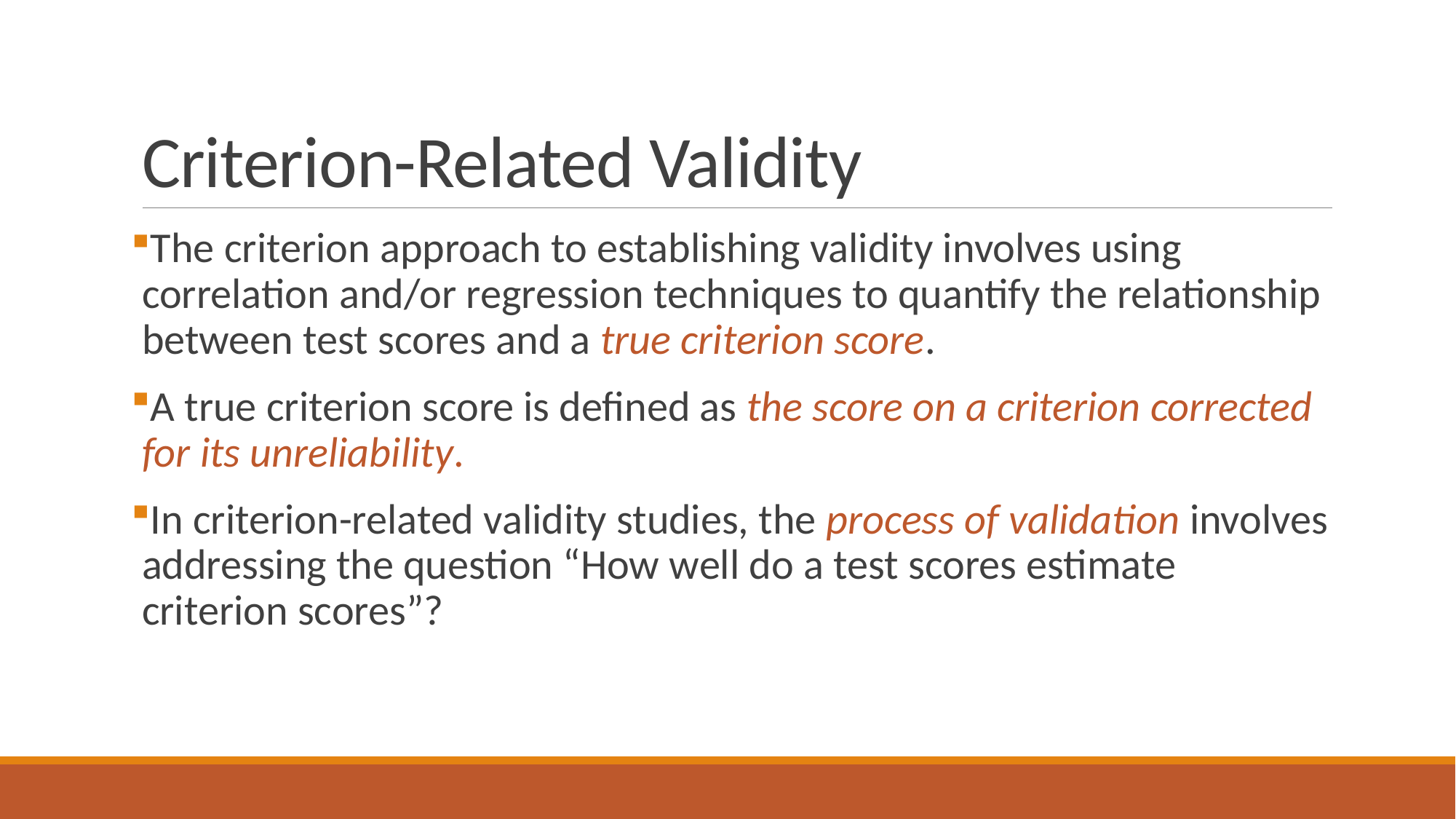

# Criterion-Related Validity
The criterion approach to establishing validity involves using correlation and/or regression techniques to quantify the relationship between test scores and a true criterion score.
A true criterion score is defined as the score on a criterion corrected for its unreliability.
In criterion-related validity studies, the process of validation involves addressing the question “How well do a test scores estimate criterion scores”?